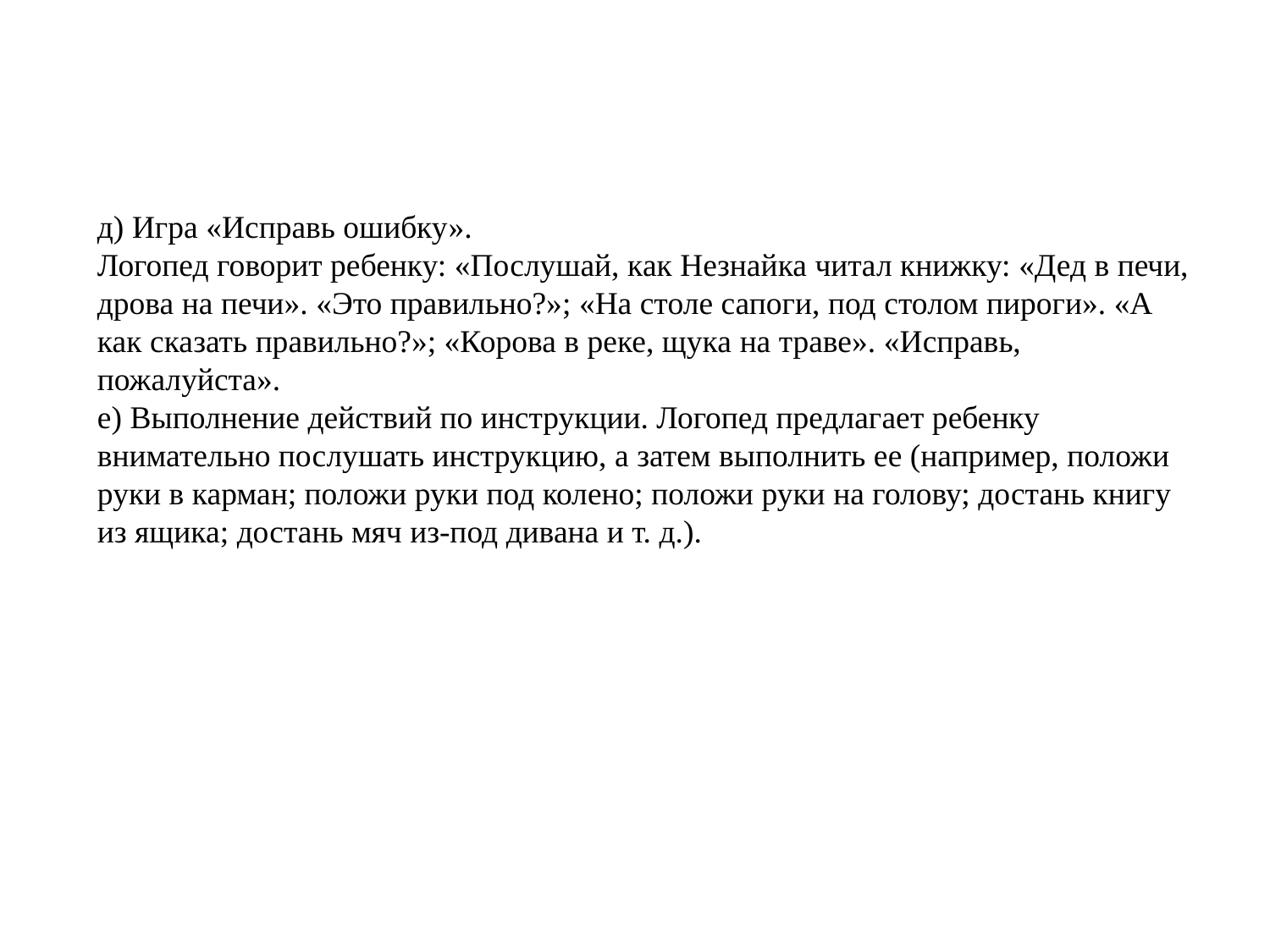

д) Игра «Исправь ошибку».
Логопед говорит ребенку: «Послушай, как Незнайка читал книжку: «Дед в печи, дрова на печи». «Это правильно?»; «На столе сапоги, под столом пироги». «А как сказать правильно?»; «Корова в реке, щука на траве». «Исправь, пожалуйста».
е) Выполнение действий по инструкции. Логопед предлагает ребенку внимательно послушать инструкцию, а затем выполнить ее (например, положи руки в карман; положи руки под колено; положи руки на голову; достань книгу из ящика; достань мяч из-под дивана и т. д.).